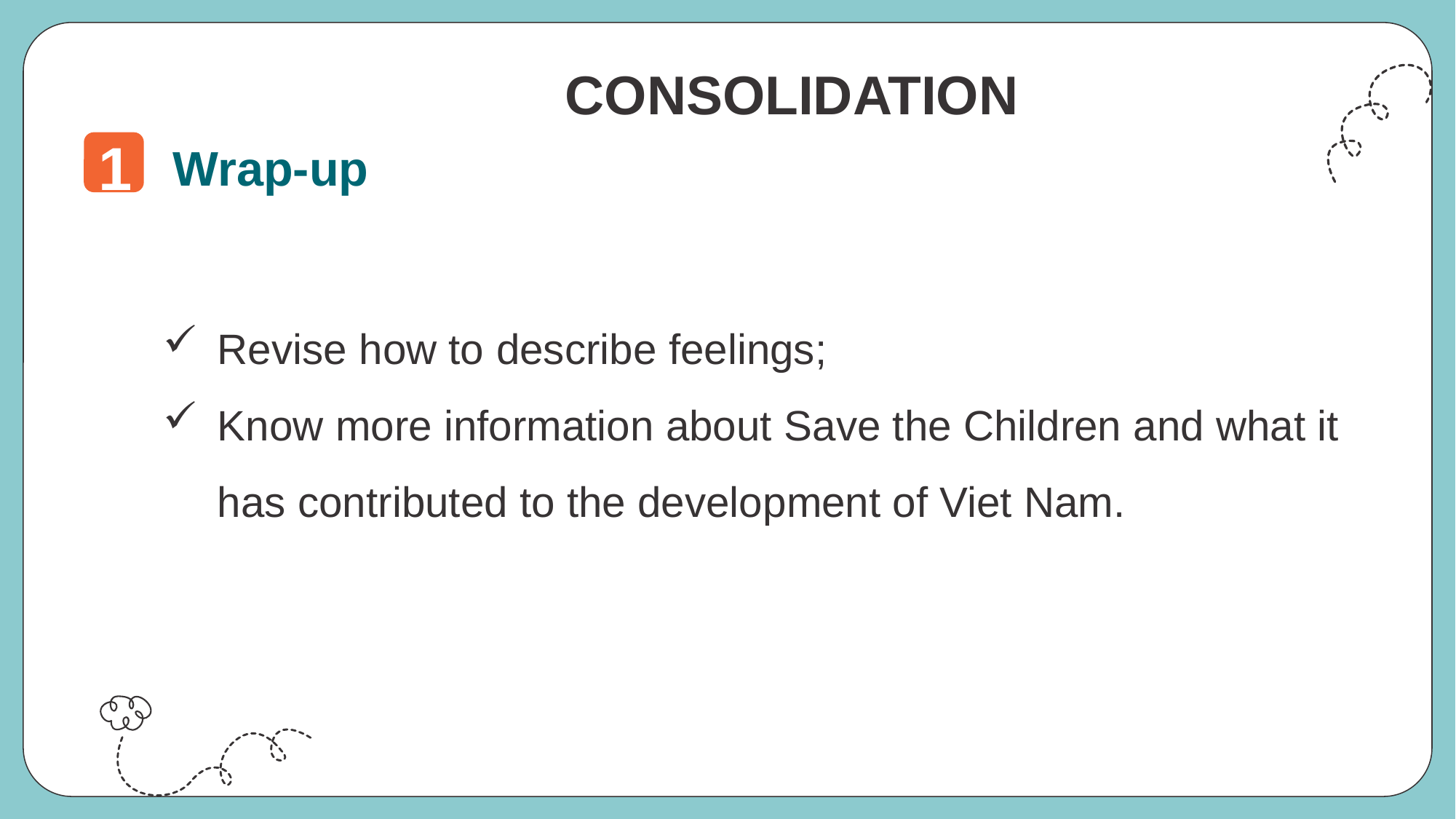

CONSOLIDATION
1

Wrap-up
Revise how to describe feelings;
Know more information about Save the Children and what it has contributed to the development of Viet Nam.